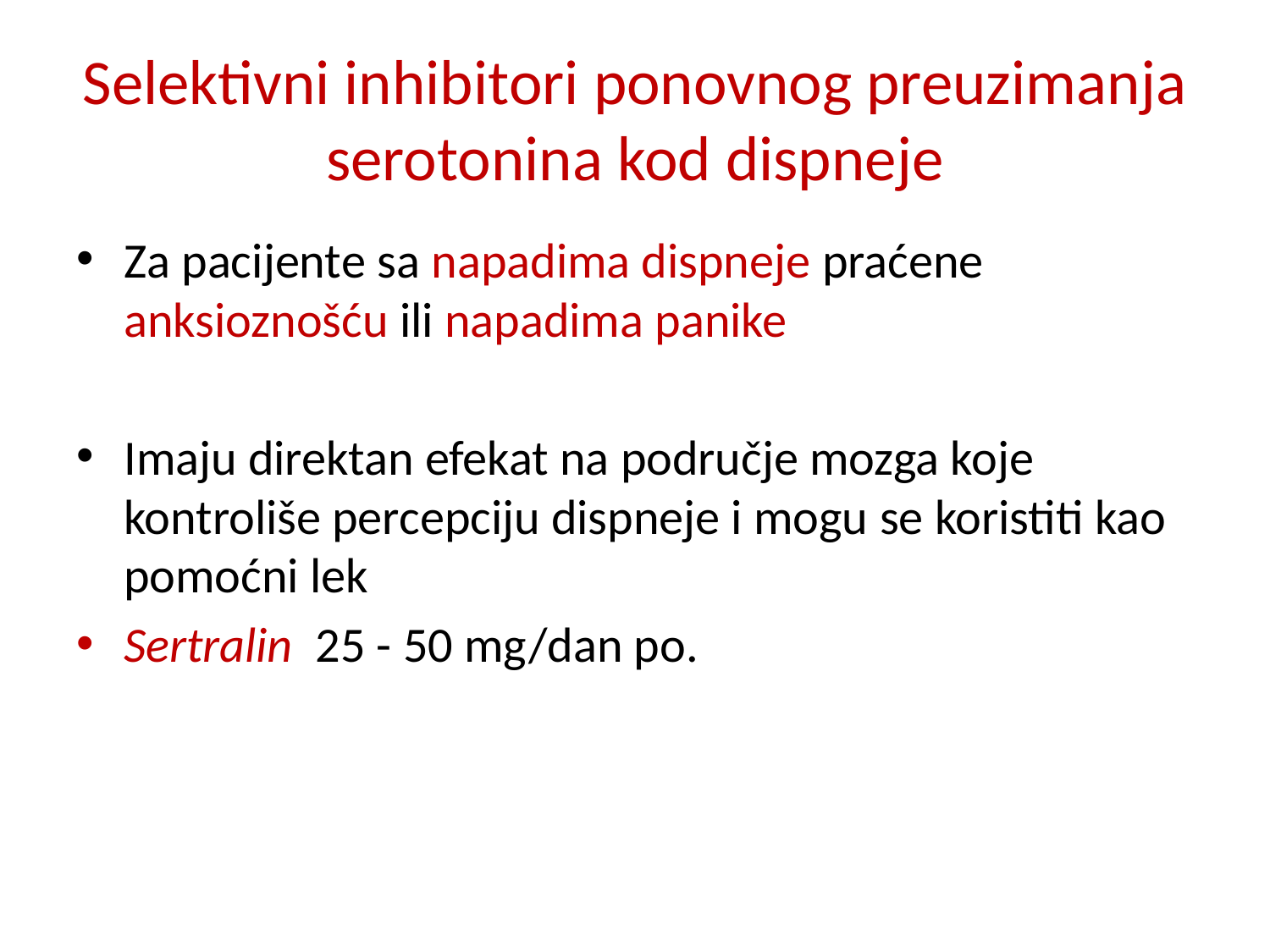

# Selektivni inhibitori ponovnog preuzimanja serotonina kod dispneje
Za pacijente sa napadima dispneje praćene anksioznošću ili napadima panike

Imaju direktan efekat na područje mozga koje kontroliše percepciju dispneje i mogu se koristiti kao pomoćni lek
Sertralin  25 - 50 mg/dan po.